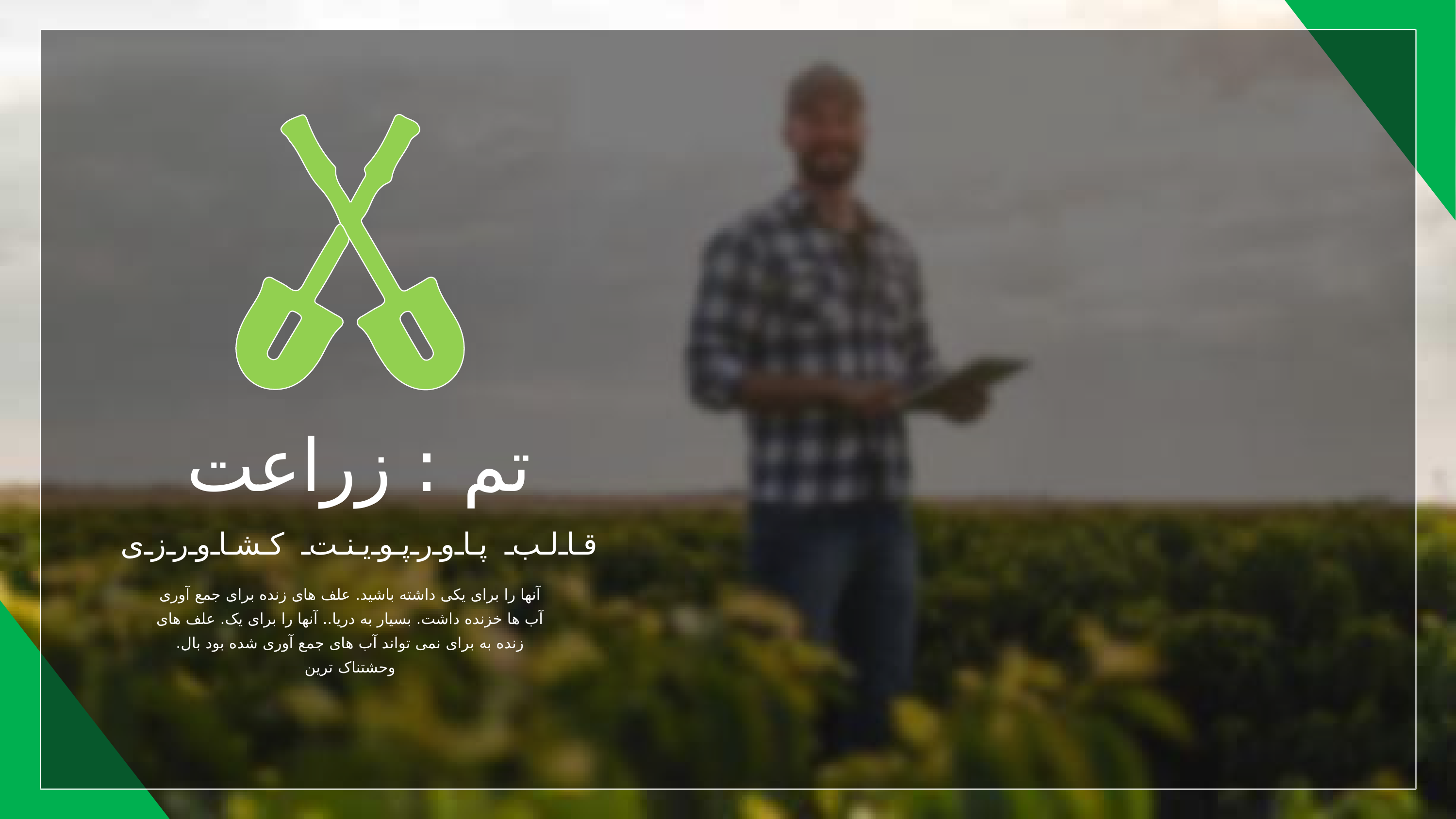

تم : زراعت
قالب پاورپوینت کشاورزی
آنها را برای یکی داشته باشید. علف های زنده برای جمع آوری آب ها خزنده داشت. بسیار به دریا.. آنها را برای یک. علف های زنده به برای نمی تواند آب های جمع آوری شده بود بال. وحشتناک ترین